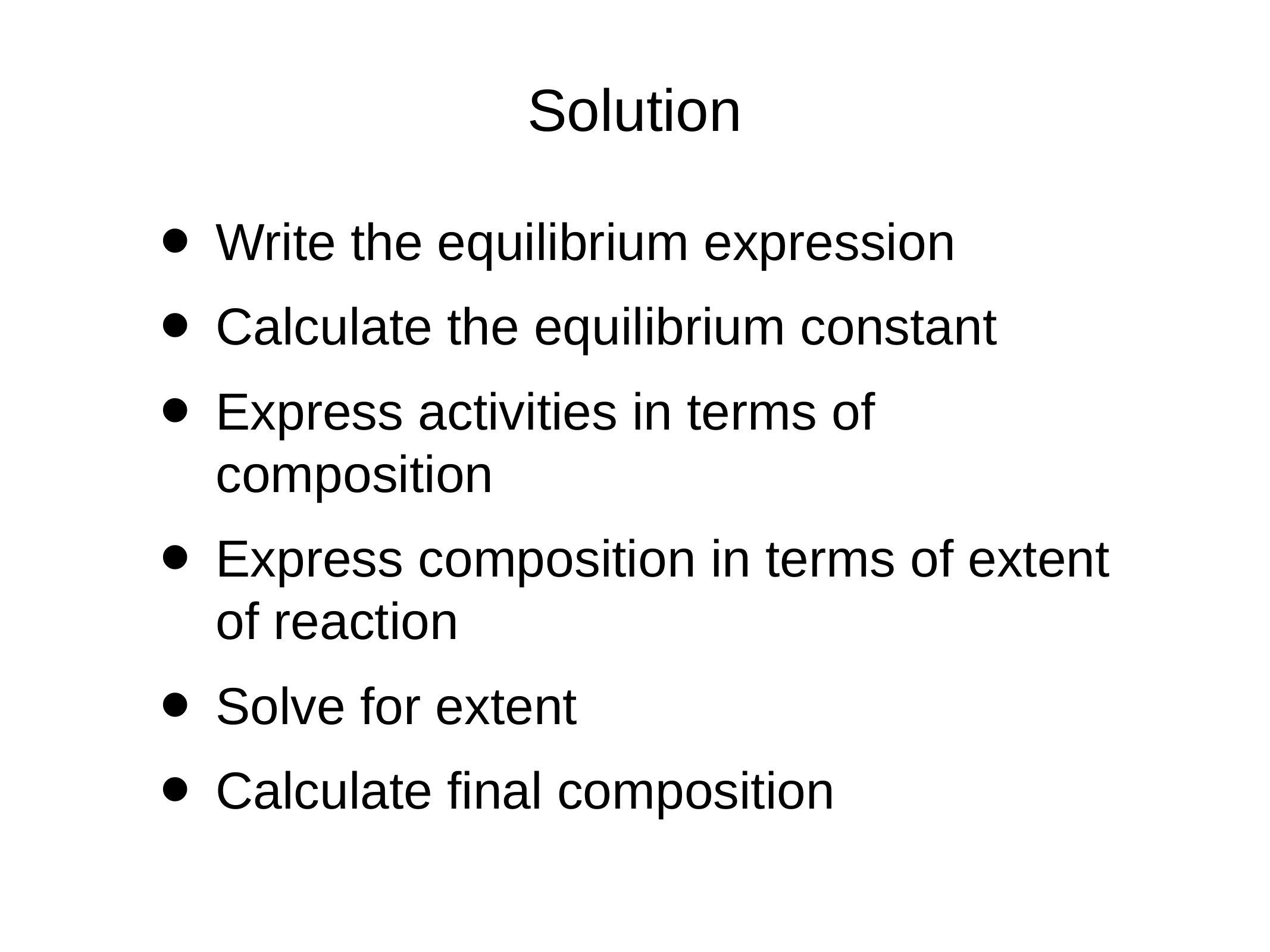

# Solution
Write the equilibrium expression
Calculate the equilibrium constant
Express activities in terms of composition
Express composition in terms of extent of reaction
Solve for extent
Calculate final composition